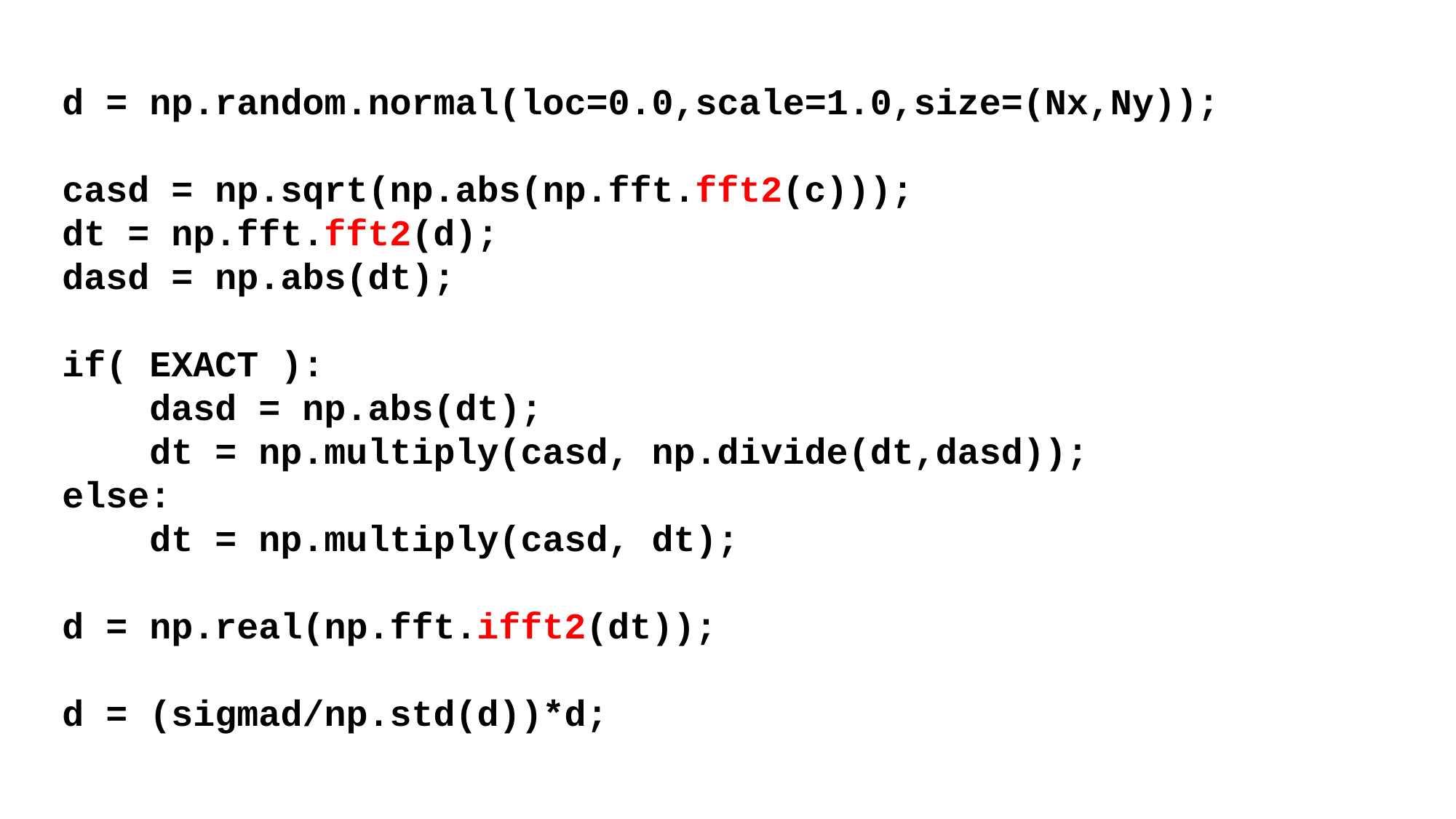

d = np.random.normal(loc=0.0,scale=1.0,size=(Nx,Ny));

casd = np.sqrt(np.abs(np.fft.fft2(c)));
dt = np.fft.fft2(d);
dasd = np.abs(dt);

if( EXACT ):
    dasd = np.abs(dt);
    dt = np.multiply(casd, np.divide(dt,dasd));
else:
    dt = np.multiply(casd, dt);

d = np.real(np.fft.ifft2(dt));

d = (sigmad/np.std(d))*d;